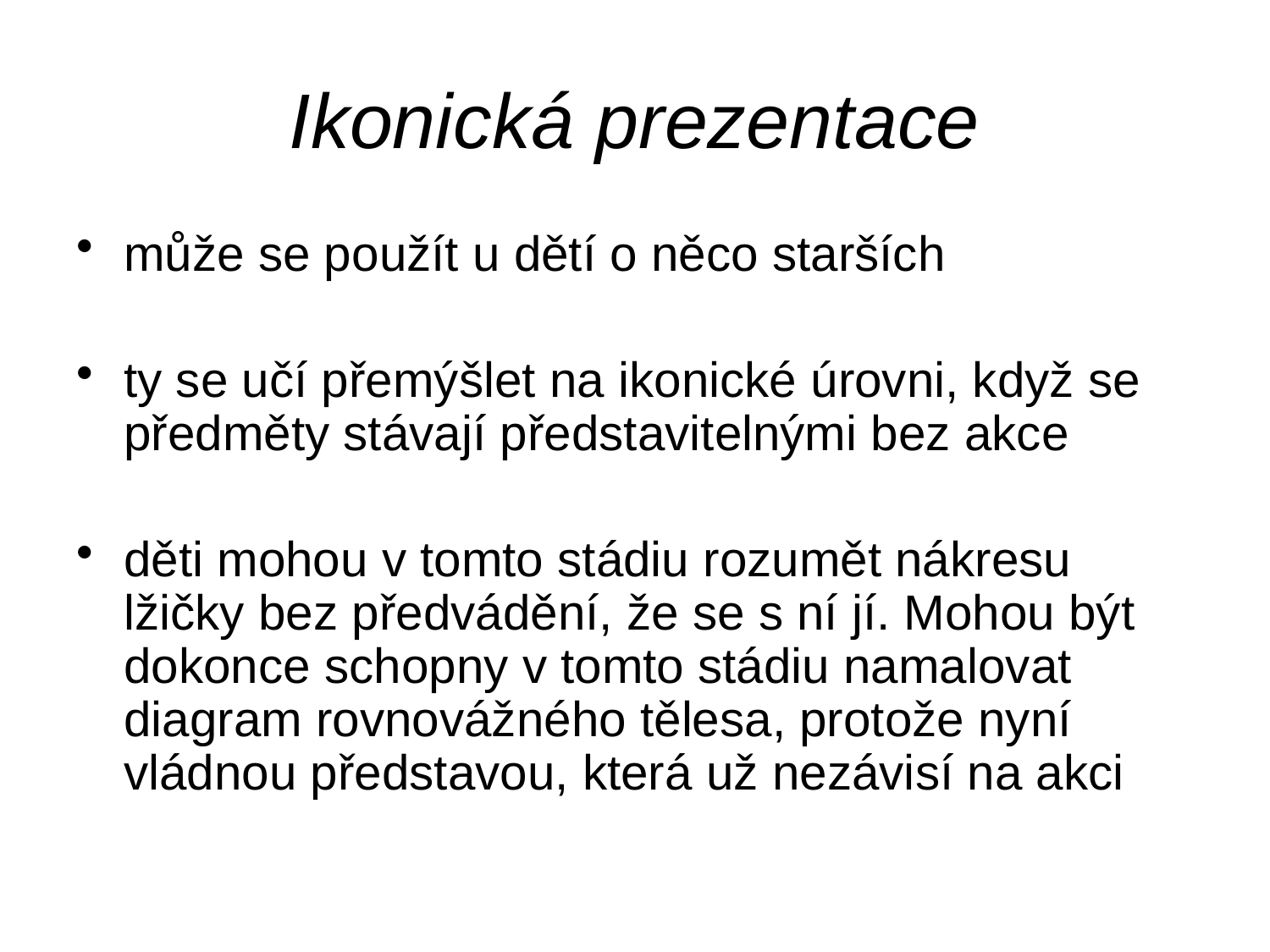

# Ikonická prezentace
může se použít u dětí o něco starších

ty se učí přemýšlet na ikonické úrovni, když se předměty stávají představitelnými bez akce

děti mohou v tomto stádiu rozumět nákresu lžičky bez předvádění, že se s ní jí. Mohou být dokonce schopny v tomto stádiu namalovat diagram rovnovážného tělesa, protože nyní vládnou představou, která už nezávisí na akci